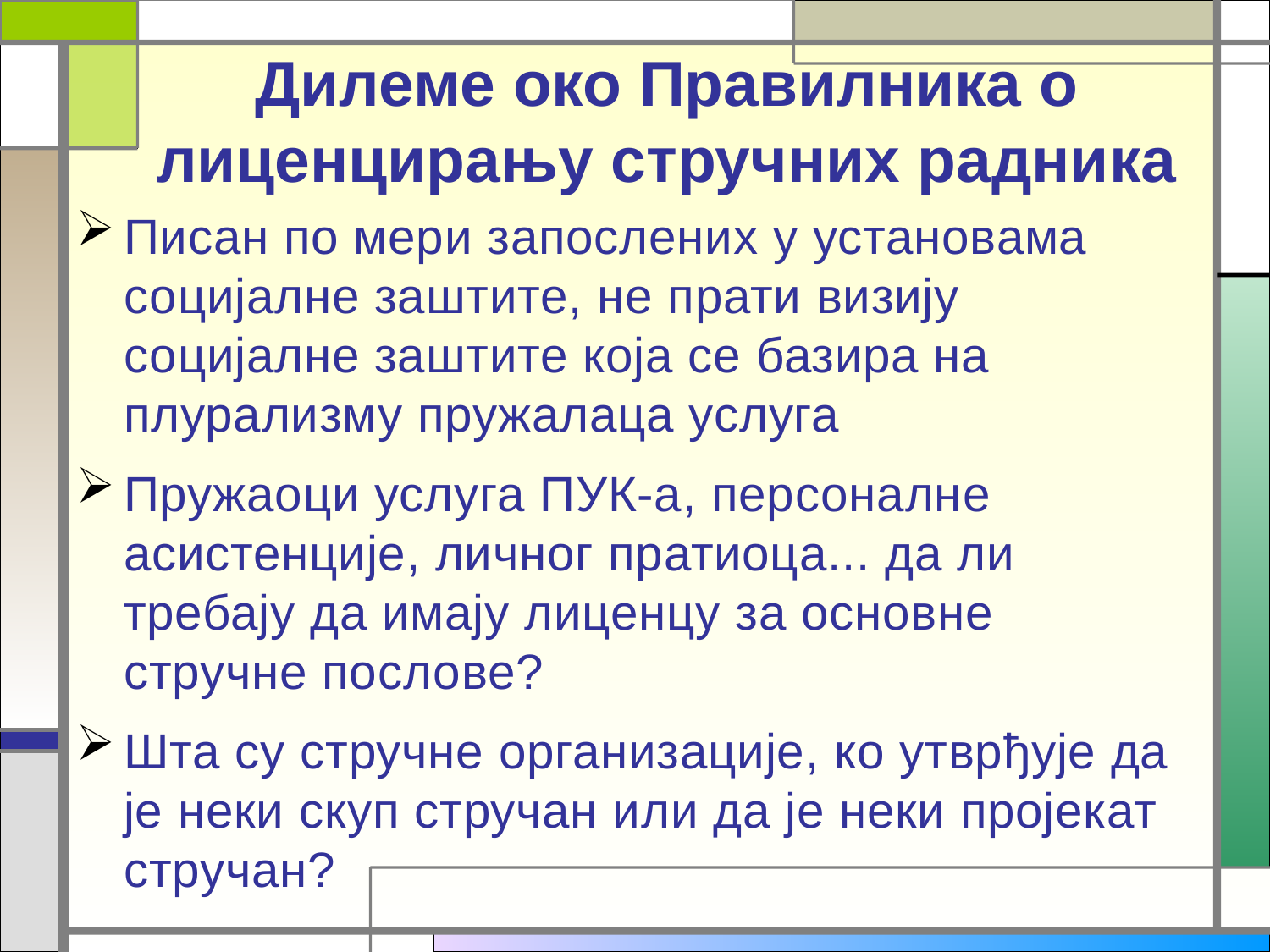

# Дилеме око Правилника о лиценцирању стручних радника
Писан по мери запослених у установама социјалне заштите, не прати визију социјалне заштите која се базира на плурализму пружалаца услуга
Пружаоци услуга ПУК-а, персоналне асистенције, личног пратиоца... да ли требају да имају лиценцу за основне стручне послове?
Шта су стручне организације, ко утврђује да је неки скуп стручан или да је неки пројекат стручан?